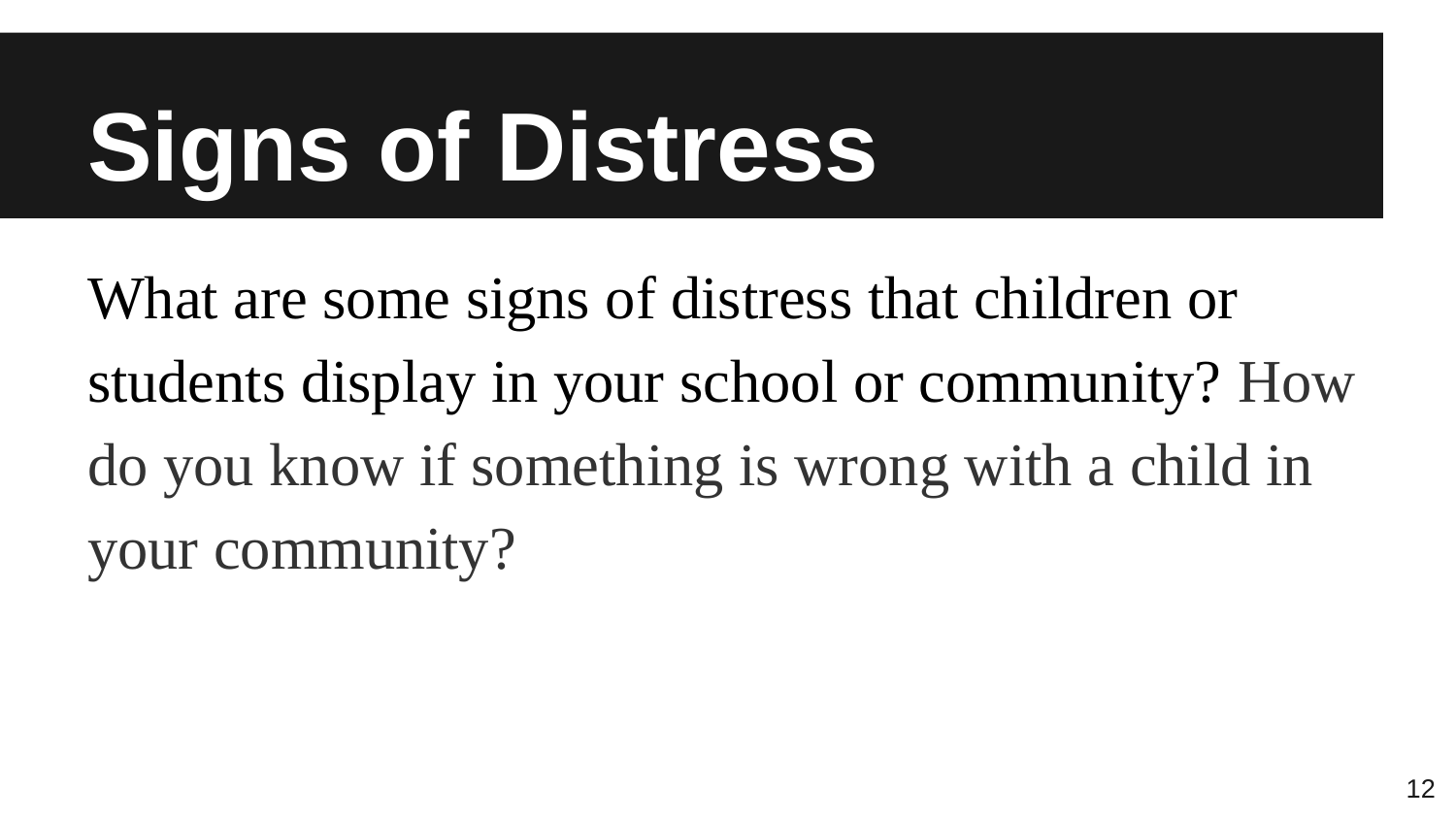

# Signs of Distress
What are some signs of distress that children or students display in your school or community? How do you know if something is wrong with a child in your community?

12